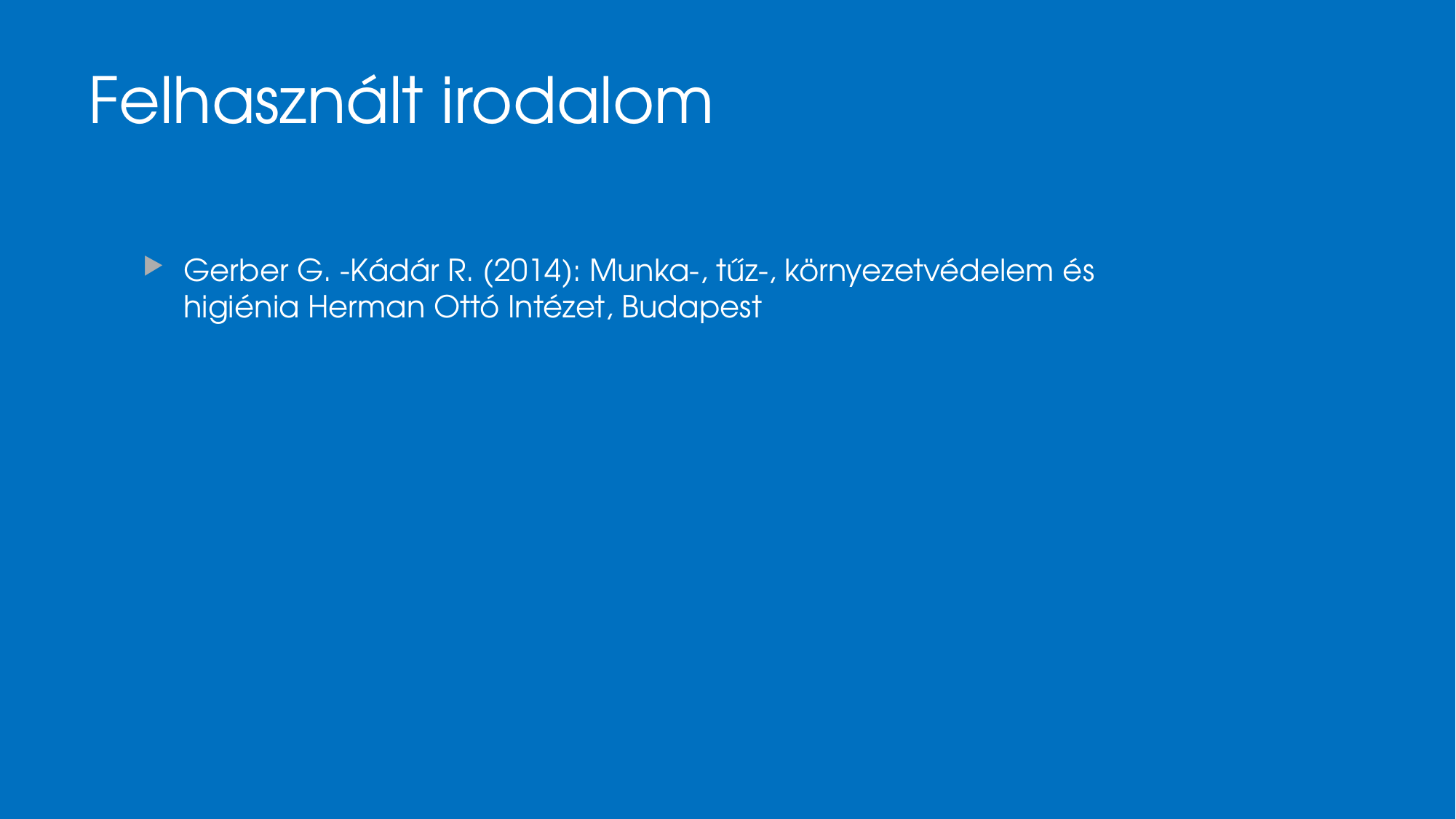

# Felhasznált irodalom
Gerber G. -Kádár R. (2014): Munka-, tűz-, környezetvédelem és higiénia Herman Ottó Intézet, Budapest